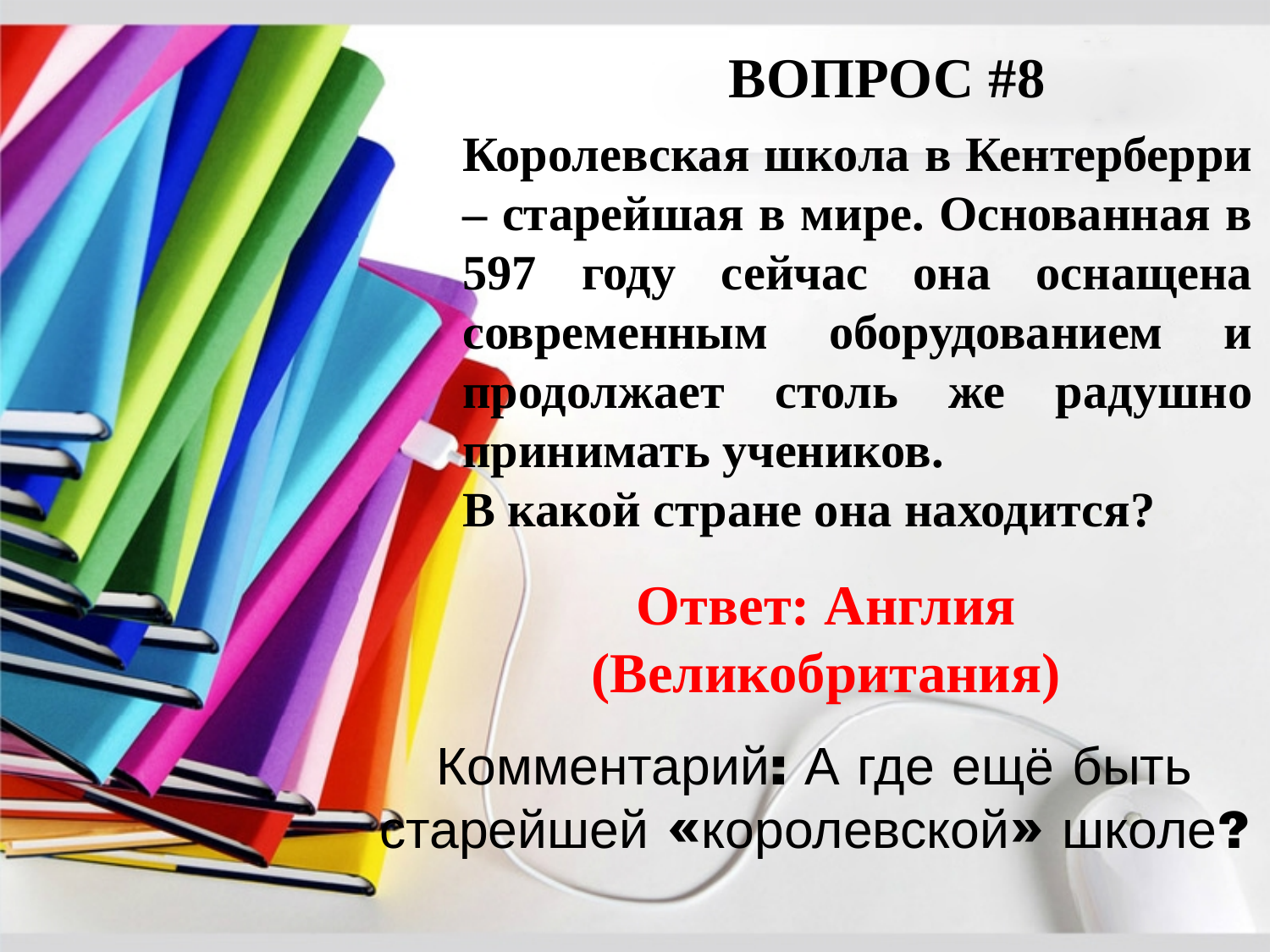

ВОПРОС #8
Королевская школа в Кентерберри – старейшая в мире. Основанная в 597 году сейчас она оснащена современным оборудованием и продолжает столь же радушно принимать учеников.
В какой стране она находится?
Ответ: Англия (Великобритания)
Комментарий: А где ещё быть старейшей «королевской» школе?